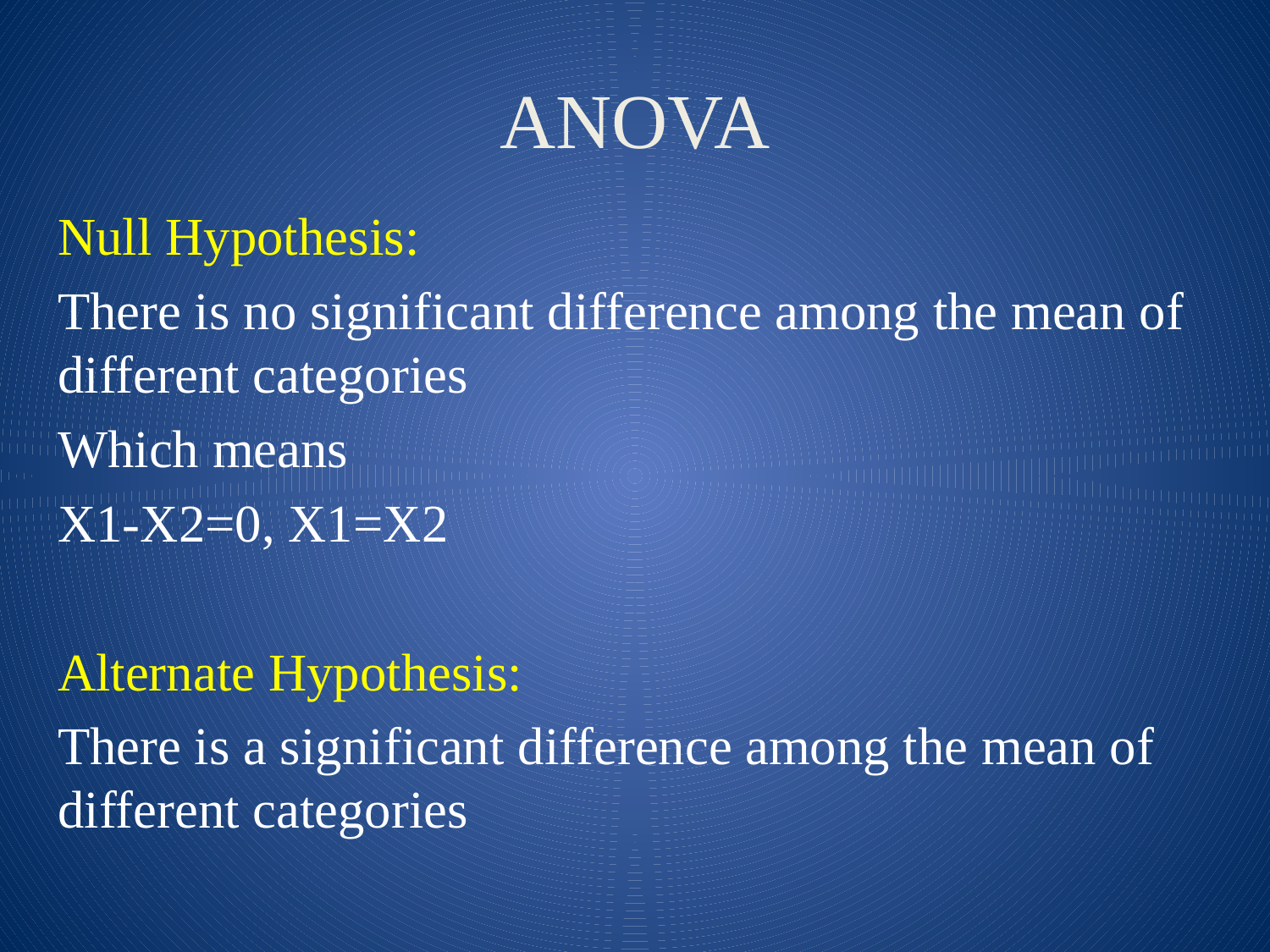

# ANOVA
Null Hypothesis:
There is no significant difference among the mean of different categories
Which means
X1-X2=0, X1=X2

Alternate Hypothesis:
There is a significant difference among the mean of different categories